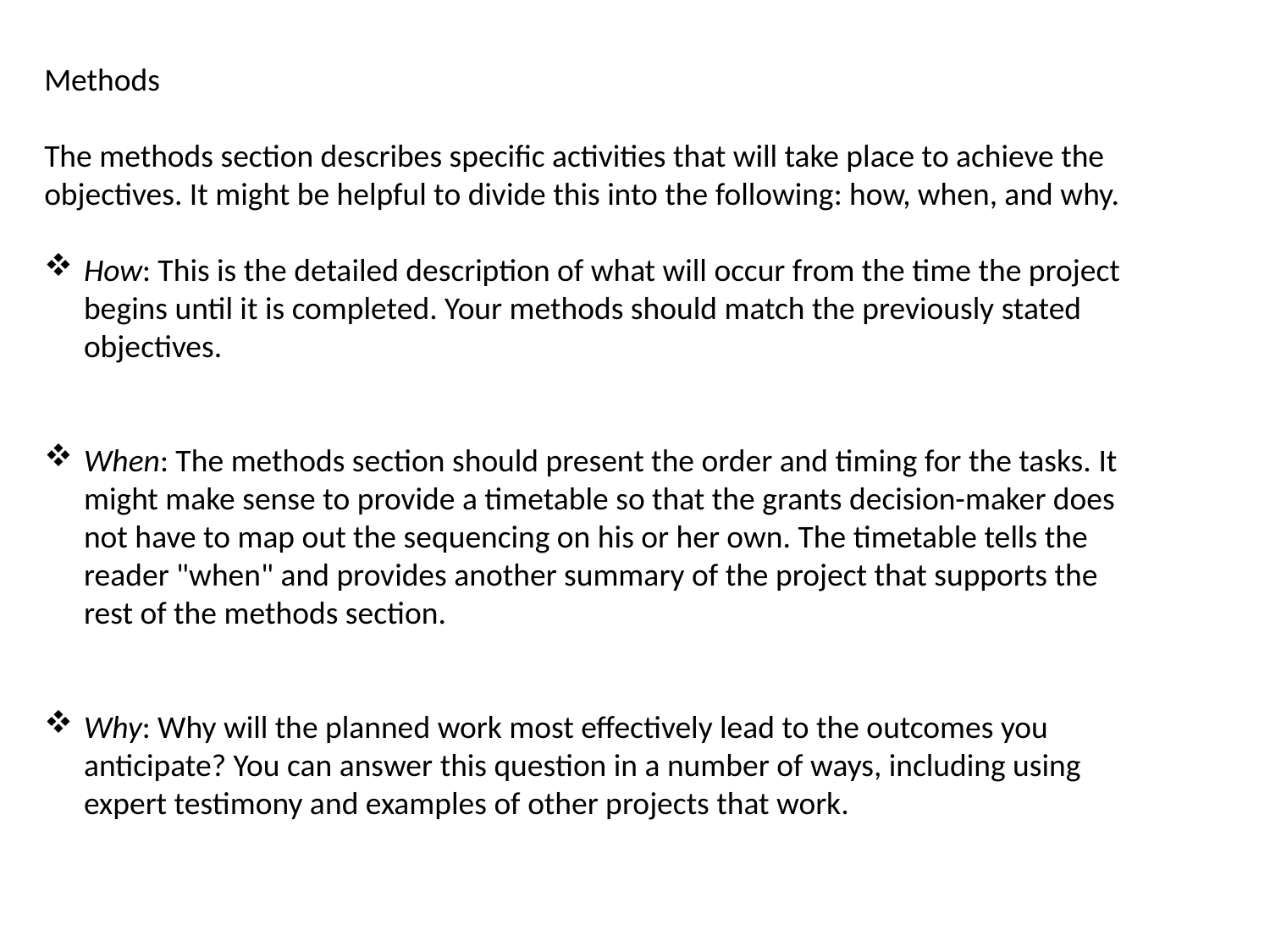

Methods

The methods section describes specific activities that will take place to achieve the objectives. It might be helpful to divide this into the following: how, when, and why.

How: This is the detailed description of what will occur from the time the project begins until it is completed. Your methods should match the previously stated objectives.

When: The methods section should present the order and timing for the tasks. It might make sense to provide a timetable so that the grants decision-maker does not have to map out the sequencing on his or her own. The timetable tells the reader "when" and provides another summary of the project that supports the rest of the methods section.

Why: Why will the planned work most effectively lead to the outcomes you anticipate? You can answer this question in a number of ways, including using expert testimony and examples of other projects that work.